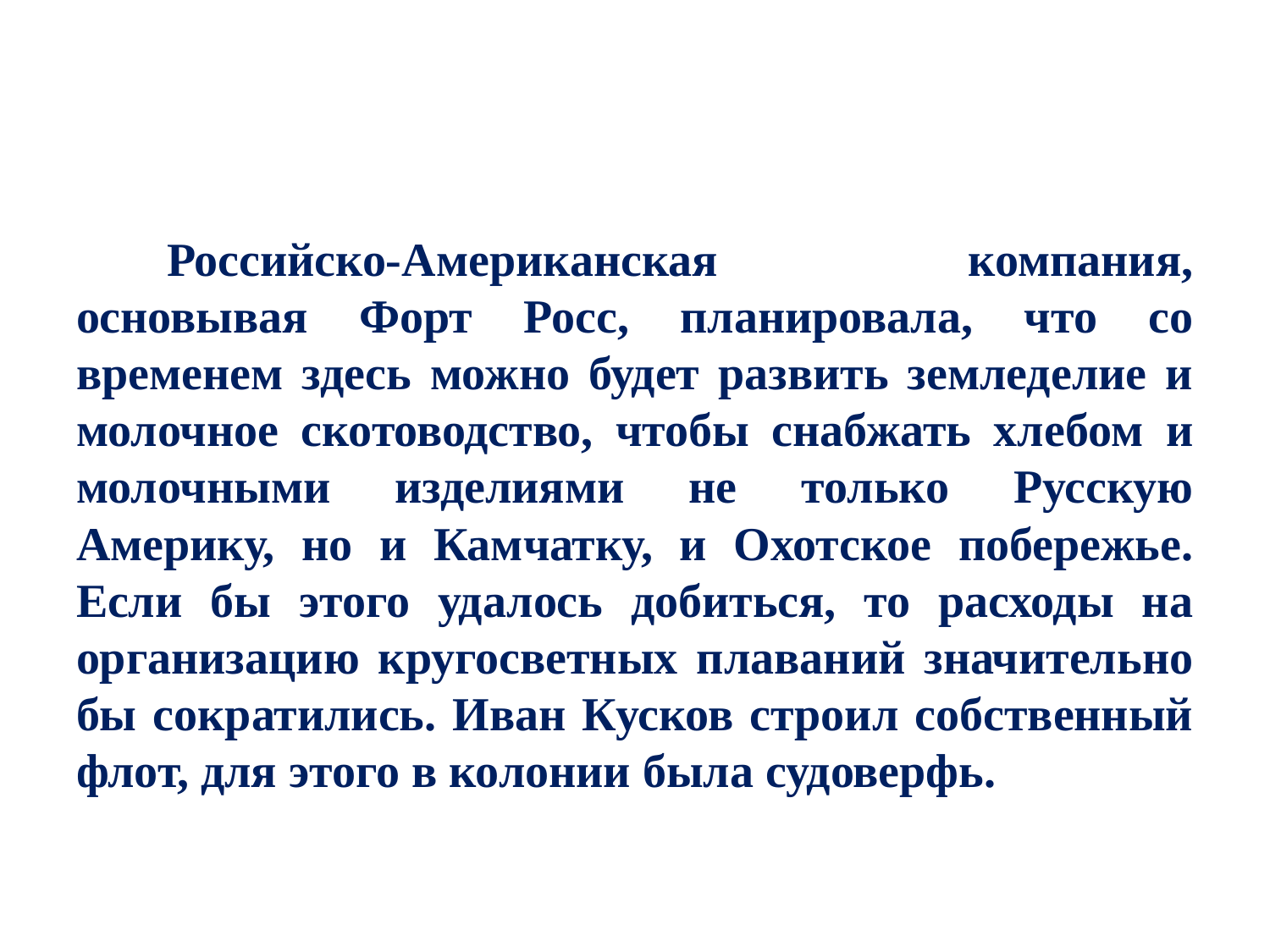

#
Российско-Американская компания, основывая Форт Росс, планировала, что со временем здесь можно будет развить земледелие и молочное скотоводство, чтобы снабжать хлебом и молочными изделиями не только Русскую Америку, но и Камчатку, и Охотское побережье. Если бы этого удалось добиться, то расходы на организацию кругосветных плаваний значительно бы сократились. Иван Кусков строил собственный флот, для этого в колонии была судоверфь.